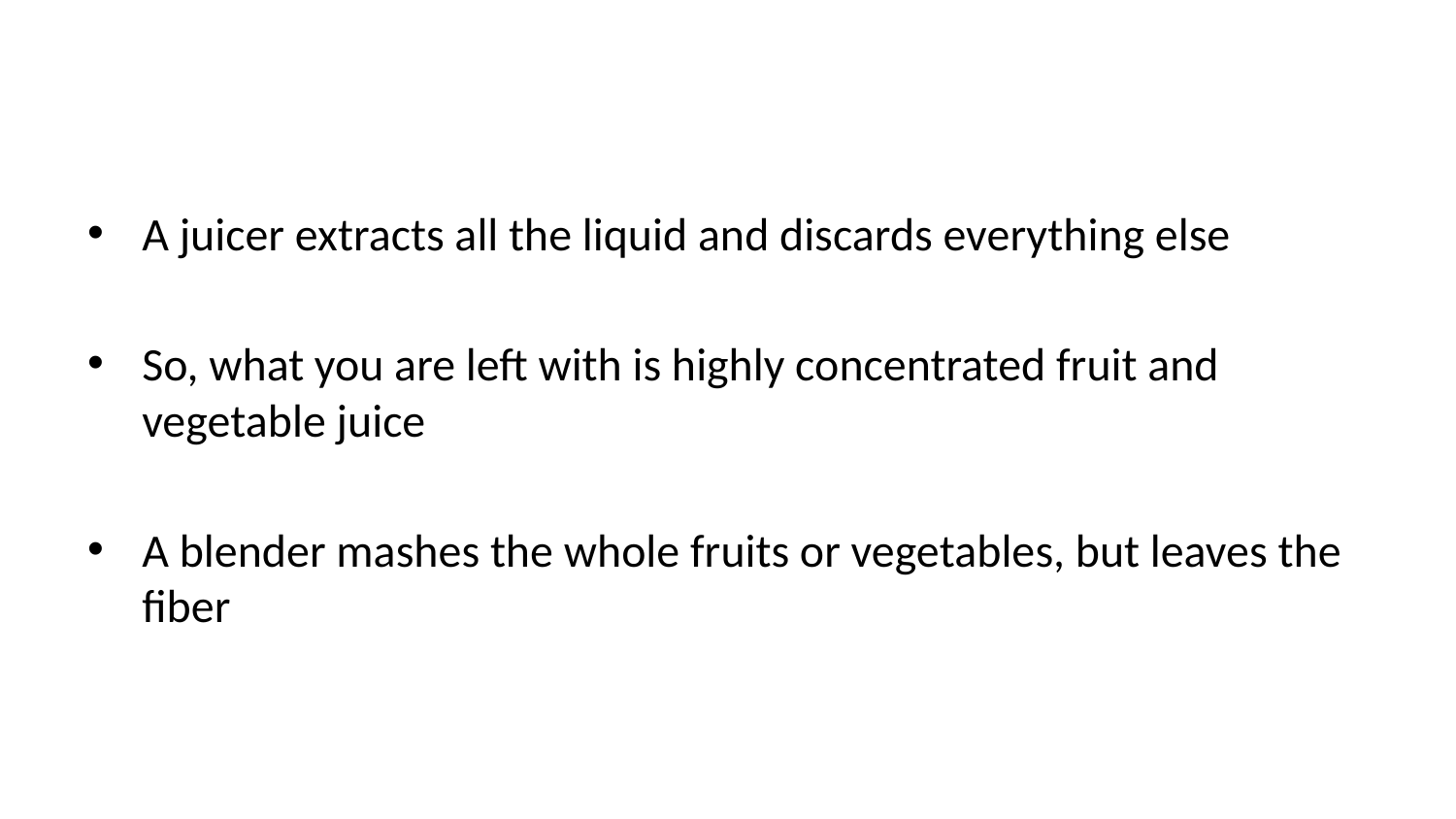

A juicer extracts all the liquid and discards everything else

So, what you are left with is highly concentrated fruit and vegetable juice

A blender mashes the whole fruits or vegetables, but leaves the fiber